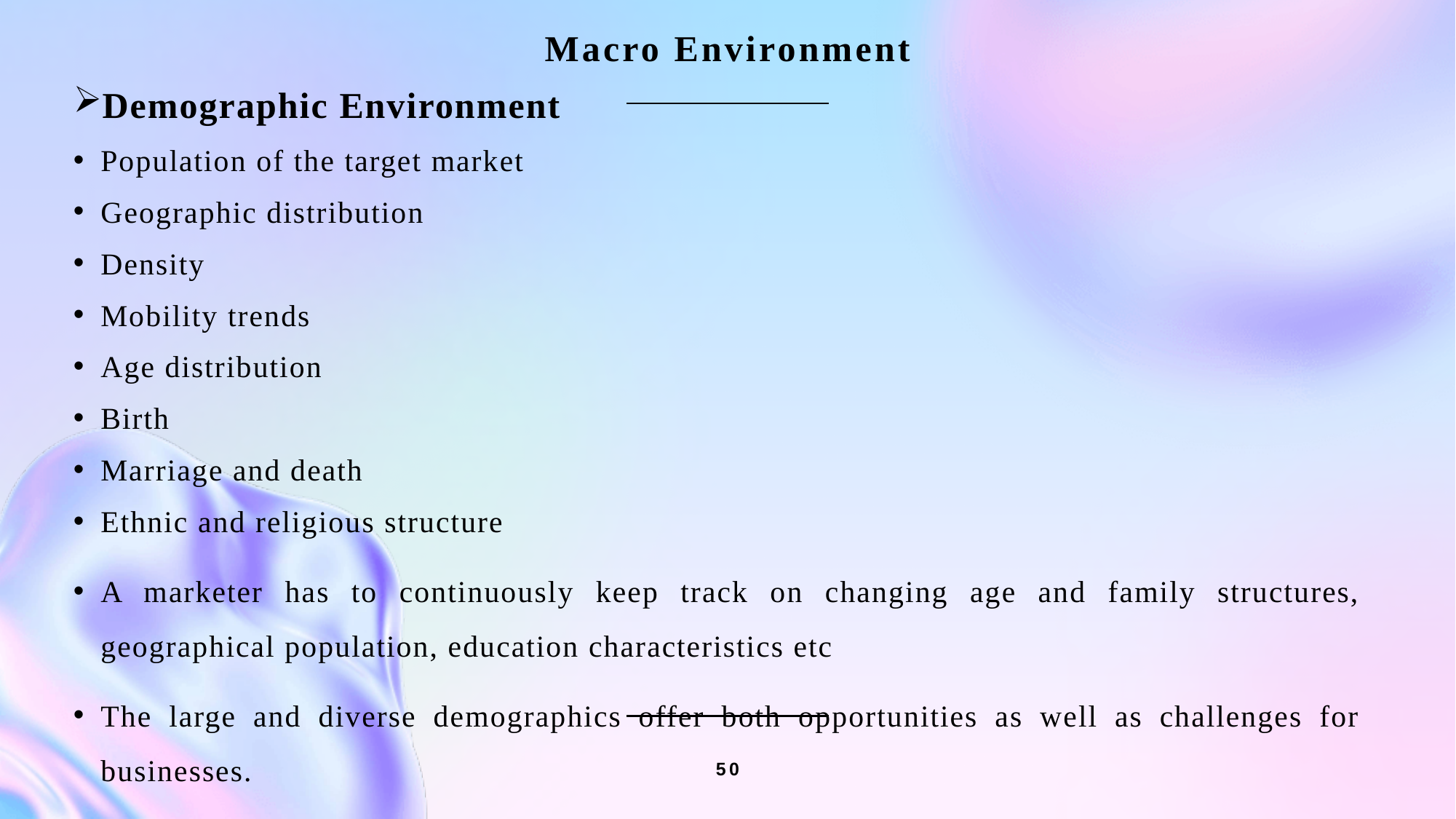

Macro Environment

Demographic Environment
Population of the target market
Geographic distribution
Density
Mobility trends
Age distribution
Birth
Marriage and death
Ethnic and religious structure
A marketer has to continuously keep track on changing age and family structures, geographical population, education characteristics etc
The large and diverse demographics offer both opportunities as well as challenges for businesses.

#
50